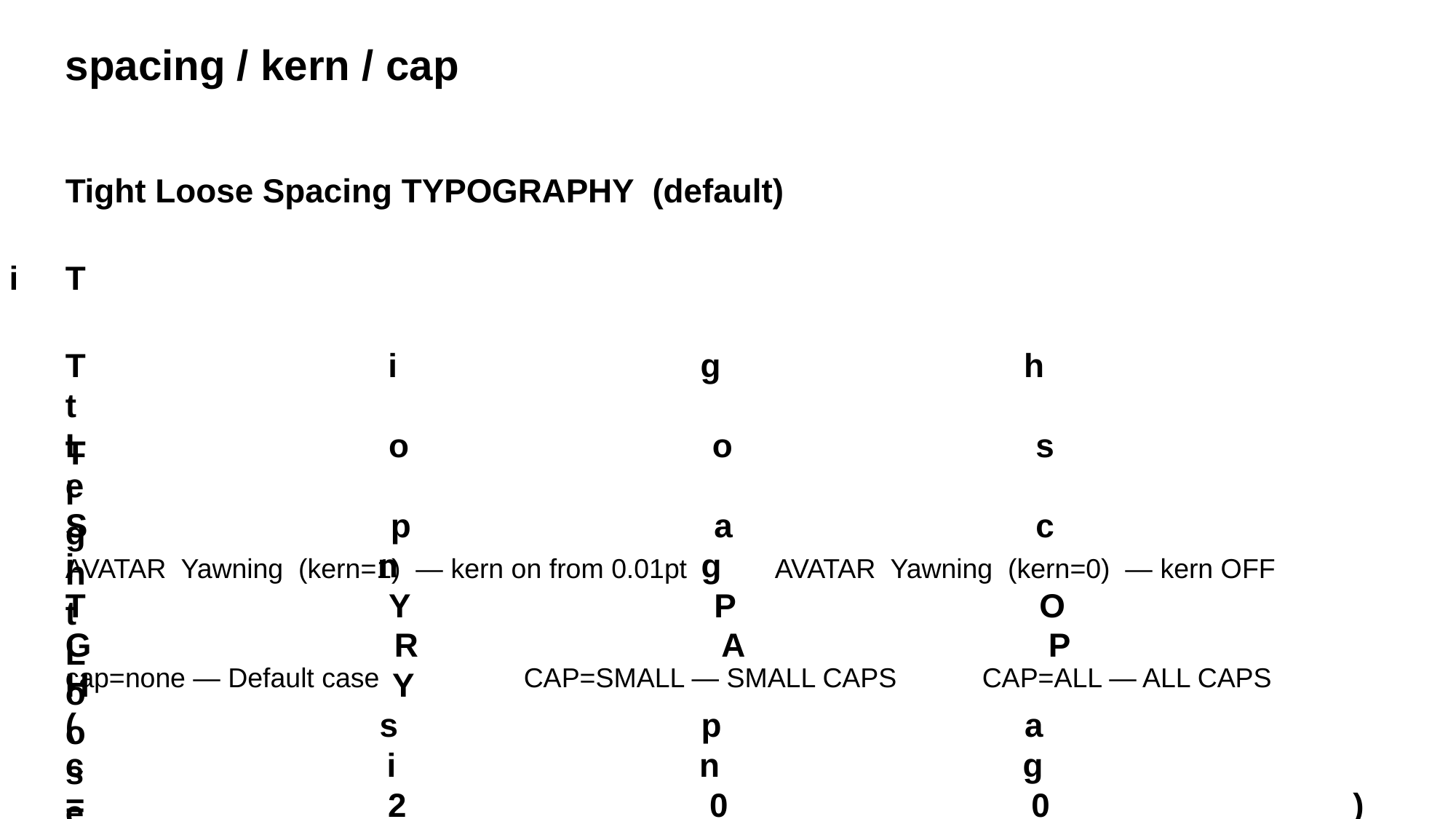

spacing / kern / cap
Tight Loose Spacing TYPOGRAPHY  (default)
Tight Loose Spacing TYPOGRAPHY  (spacing=-50)
Tight Loose Spacing TYPOGRAPHY  (spacing=200)
Tight Loose Spacing TYPOGRAPHY  (spacing=500)
AVATAR  Yawning  (kern=1)  — kern on from 0.01pt
AVATAR  Yawning  (kern=0)  — kern OFF
cap=none — Default case
cap=small — Small caps
cap=all — All caps